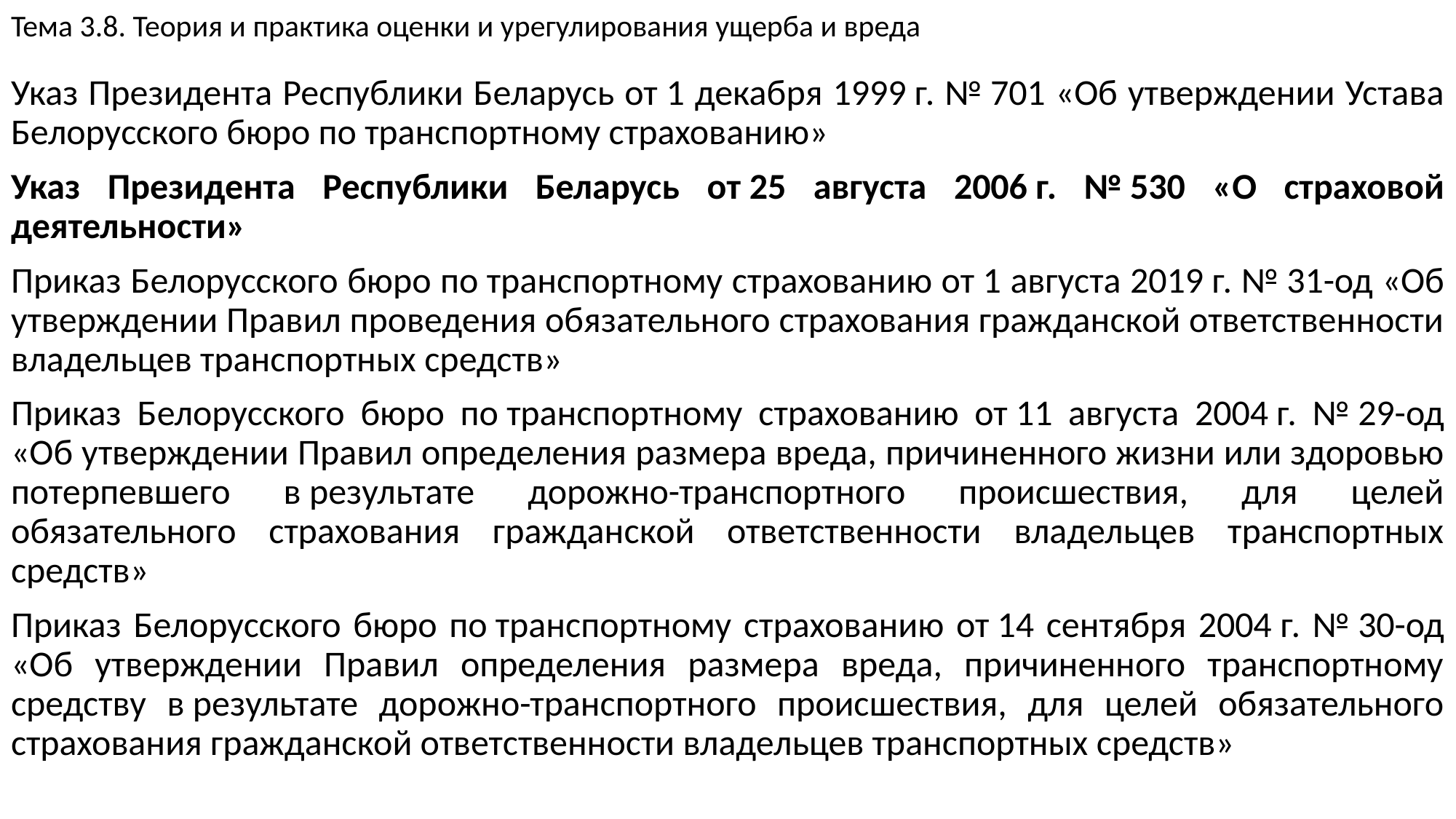

# Тема 3.8. Теория и практика оценки и урегулирования ущерба и вреда
Указ Президента Республики Беларусь от 1 декабря 1999 г. № 701 «Об утверждении Устава Белорусского бюро по транспортному страхованию»
Указ Президента Республики Беларусь от 25 августа 2006 г. № 530 «О страховой деятельности»
Приказ Белорусского бюро по транспортному страхованию от 1 августа 2019 г. № 31-од «Об утверждении Правил проведения обязательного страхования гражданской ответственности владельцев транспортных средств»
Приказ Белорусского бюро по транспортному страхованию от 11 августа 2004 г. № 29-од «Об утверждении Правил определения размера вреда, причиненного жизни или здоровью потерпевшего в результате дорожно-транспортного происшествия, для целей обязательного страхования гражданской ответственности владельцев транспортных средств»
Приказ Белорусского бюро по транспортному страхованию от 14 сентября 2004 г. № 30-од «Об утверждении Правил определения размера вреда, причиненного транспортному средству в результате дорожно-транспортного происшествия, для целей обязательного страхования гражданской ответственности владельцев транспортных средств»